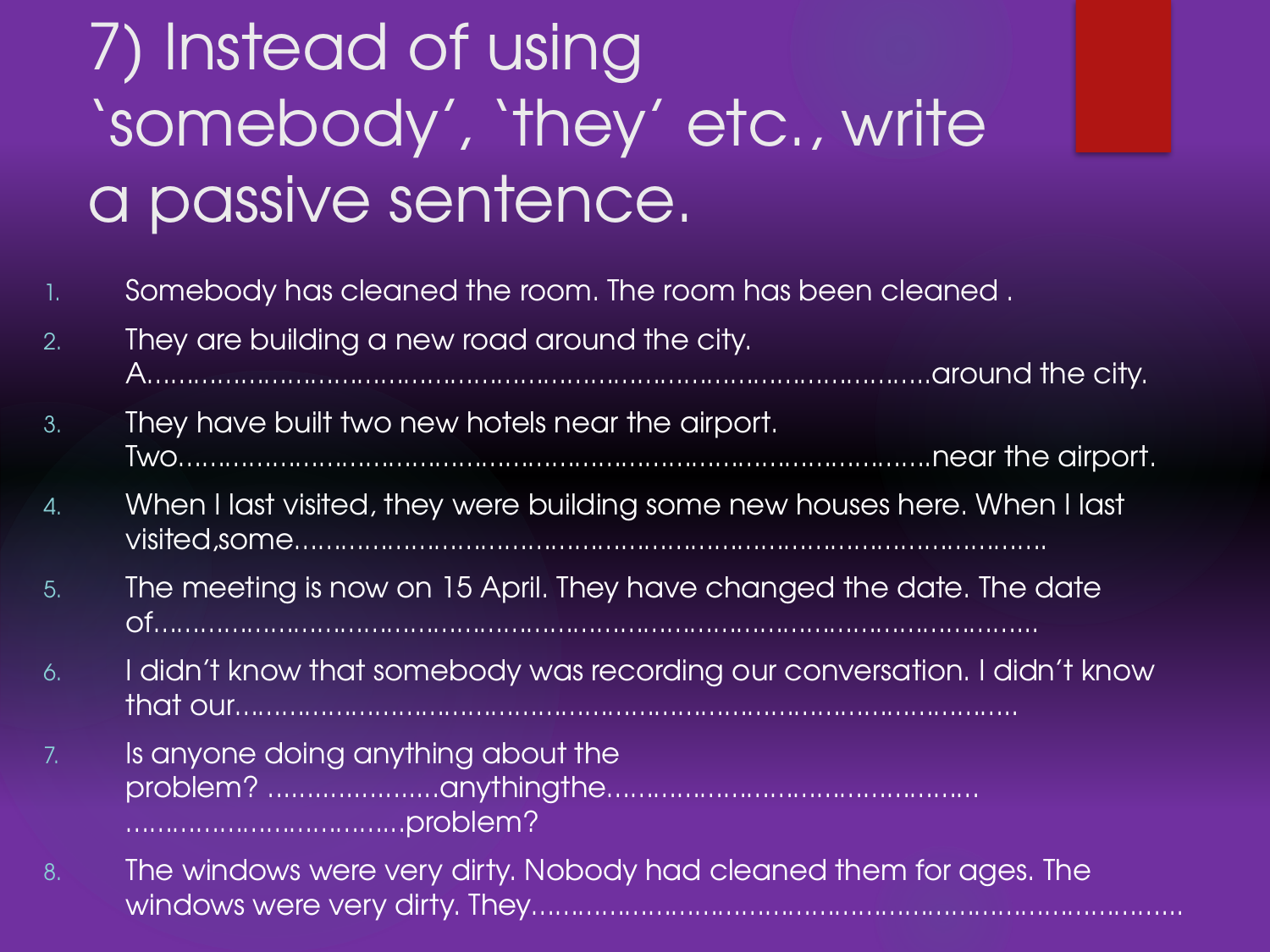

# 7) Instead of using ‘somebody’, ‘they’ etc., write a passive sentence.
Somebody has cleaned the room. The room has been cleaned .
They are building a new road around the city. A………………………………………………………………………………………..around the city.
They have built two new hotels near the airport. Two…………………………………………………………………………………….near the airport.
When I last visited, they were building some new houses here. When I last visited,some…………………………………………………………………………………….
The meeting is now on 15 April. They have changed the date. The date of…………………………………………………………………………………………………...
I didn’t know that somebody was recording our conversation. I didn’t know that our………………………………………………………………………………………..
Is anyone doing anything about the problem? ......................anythingthe………………………………………… ……………………………...problem?
The windows were very dirty. Nobody had cleaned them for ages. The windows were very dirty. They………………………………………………………………………...